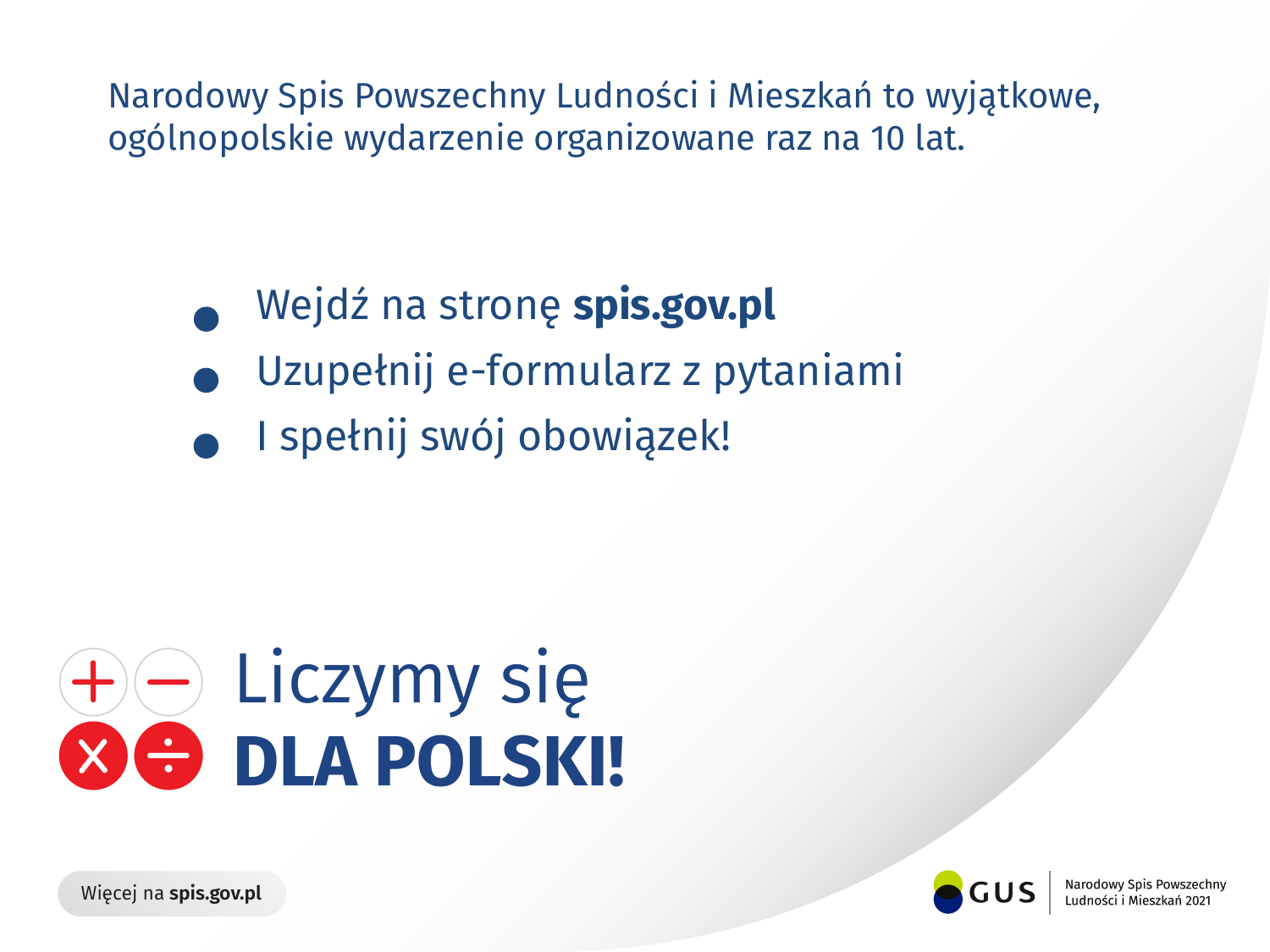

Narodowy Spis Powszechny Ludności i Mieszkań to wyjątkowe, ogólnopolskie wydarzenie organizowane raz na 10 lat.

Wejdź na stronę spis.gov.pl
Uzupełnij e-formularz z pytaniami
I spełnij swój obowiązek!